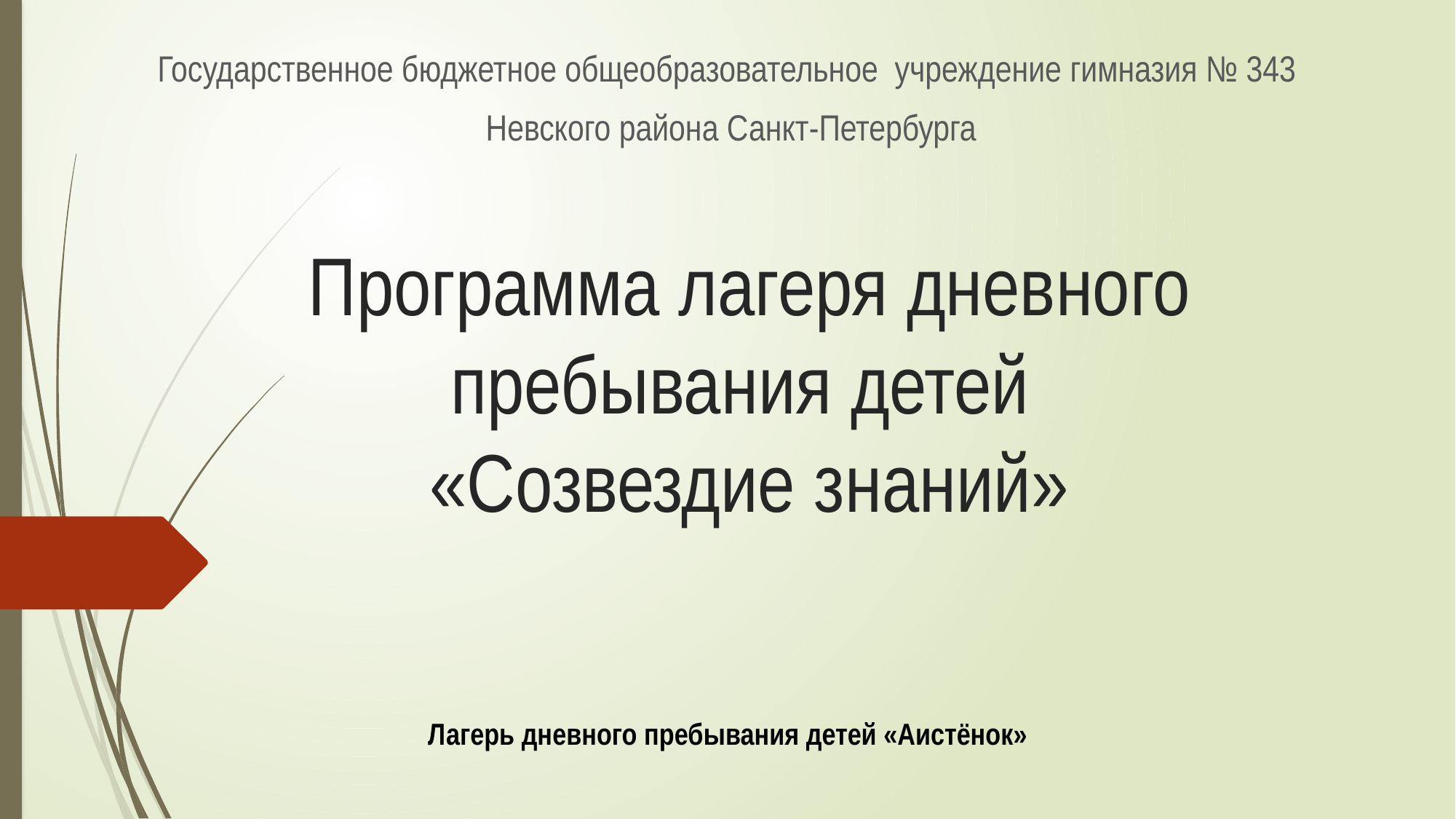

Государственное бюджетное общеобразовательное  учреждение гимназия № 343
Невского района Санкт-Петербурга
# Программа лагеря дневного пребывания детей «Созвездие знаний»
Лагерь дневного пребывания детей «Аистёнок»